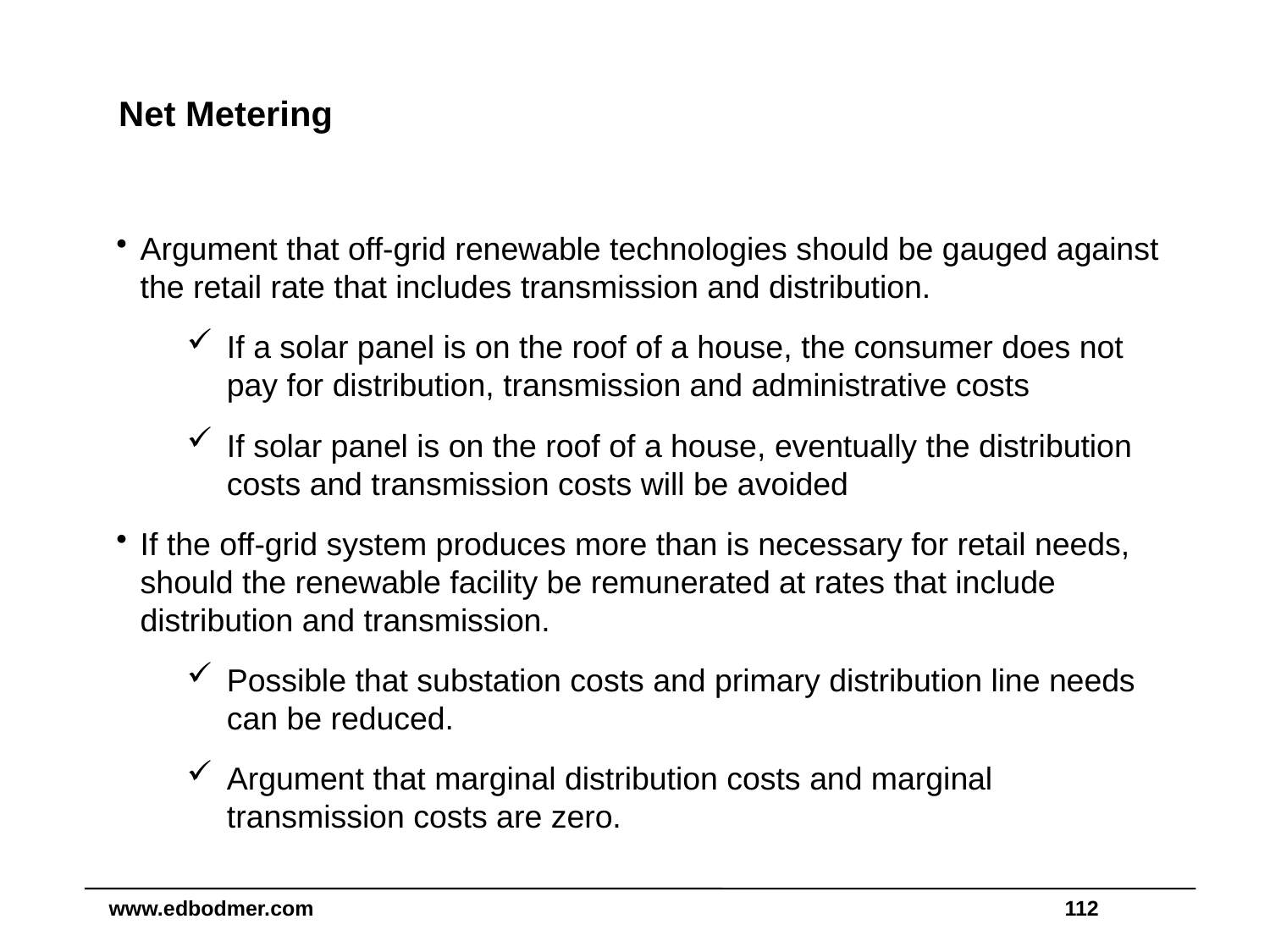

# Net Metering
Argument that off-grid renewable technologies should be gauged against the retail rate that includes transmission and distribution.
If a solar panel is on the roof of a house, the consumer does not pay for distribution, transmission and administrative costs
If solar panel is on the roof of a house, eventually the distribution costs and transmission costs will be avoided
If the off-grid system produces more than is necessary for retail needs, should the renewable facility be remunerated at rates that include distribution and transmission.
Possible that substation costs and primary distribution line needs can be reduced.
Argument that marginal distribution costs and marginal transmission costs are zero.